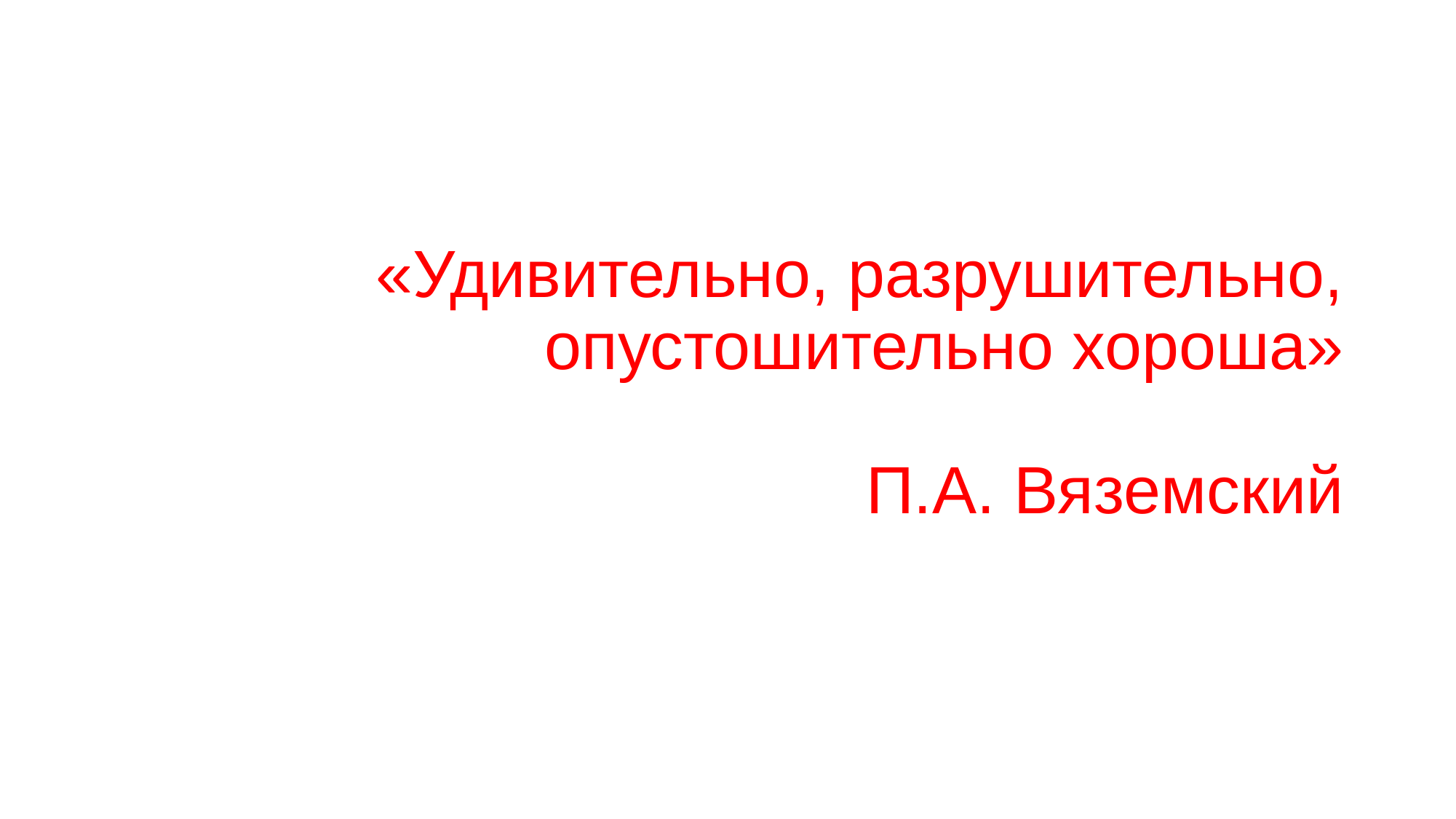

# «Удивительно, разрушительно, опустошительно хороша» П.А. Вяземский